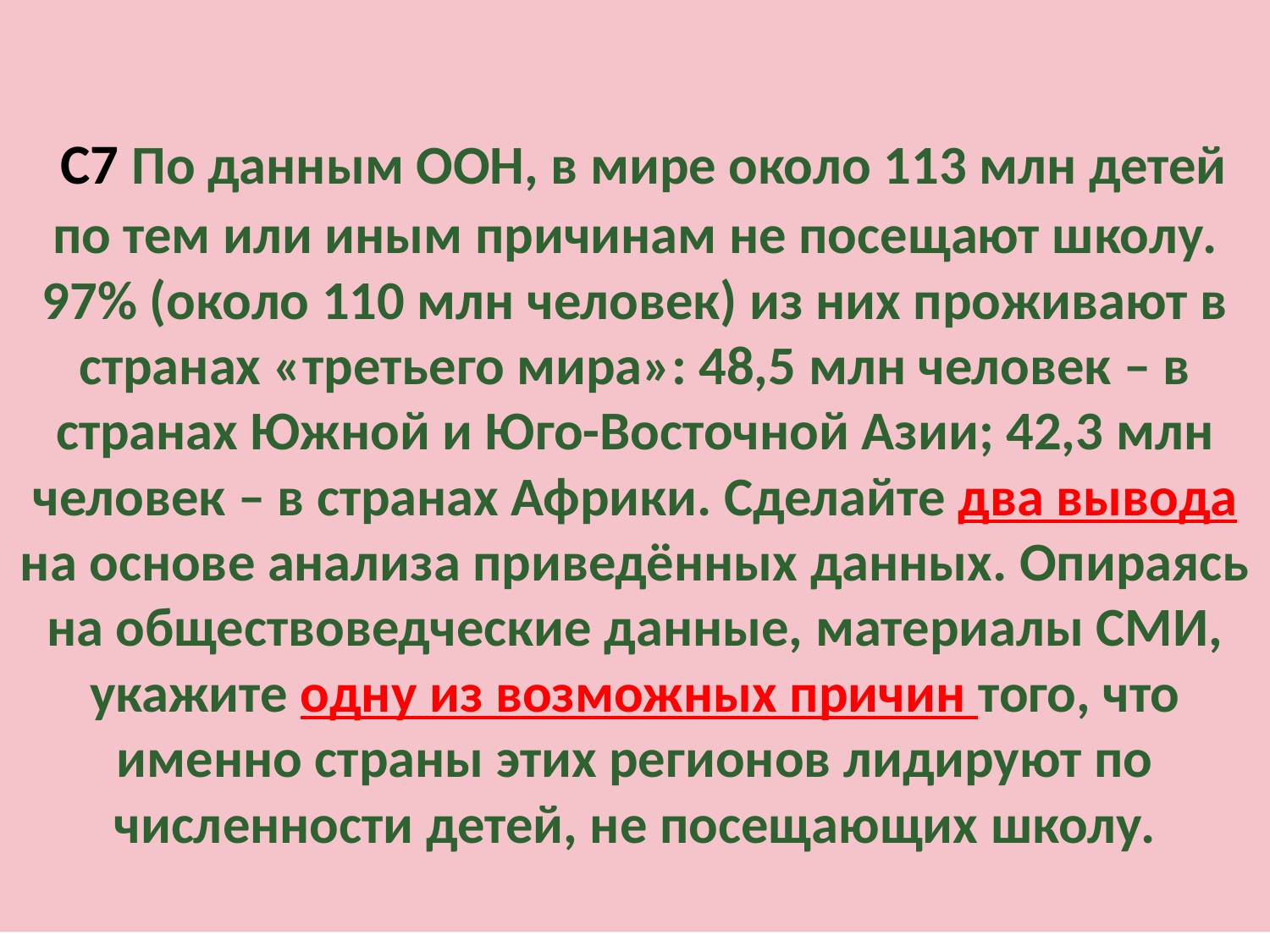

# C7 По данным ООН, в мире около 113 млн детей по тем или иным причинам не посещают школу. 97% (около 110 млн человек) из них проживают в странах «третьего мира»: 48,5 млн человек – в странах Южной и Юго-Восточной Азии; 42,3 млн человек – в странах Африки. Сделайте два вывода на основе анализа приведённых данных. Опираясь на обществоведческие данные, материалы СМИ, укажите одну из возможных причин того, что именно страны этих регионов лидируют по численности детей, не посещающих школу.